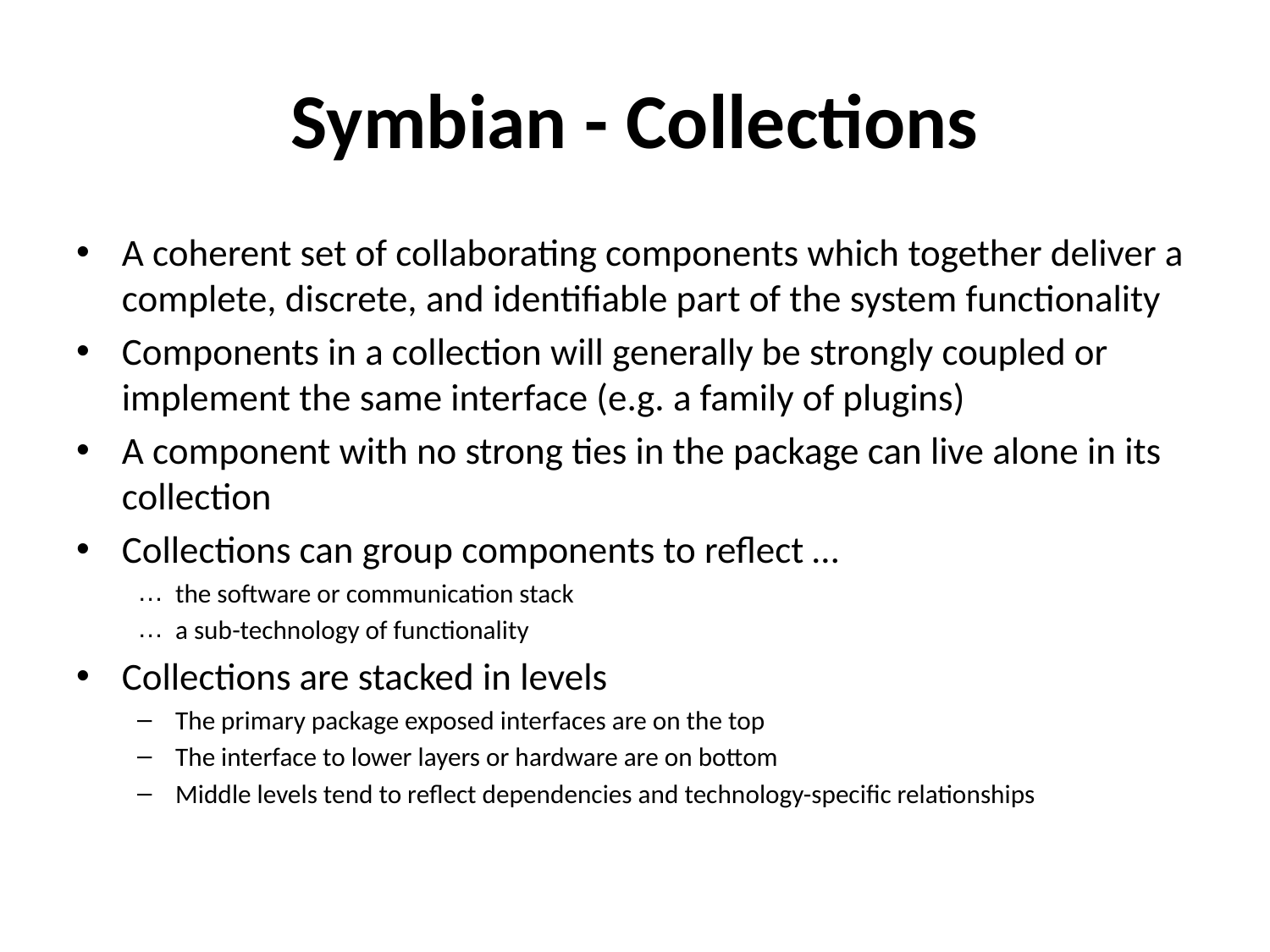

# Symbian - Collections
A coherent set of collaborating components which together deliver a complete, discrete, and identifiable part of the system functionality
Components in a collection will generally be strongly coupled or implement the same interface (e.g. a family of plugins)
A component with no strong ties in the package can live alone in its collection
Collections can group components to reflect …
the software or communication stack
a sub-technology of functionality
Collections are stacked in levels
The primary package exposed interfaces are on the top
The interface to lower layers or hardware are on bottom
Middle levels tend to reflect dependencies and technology-specific relationships